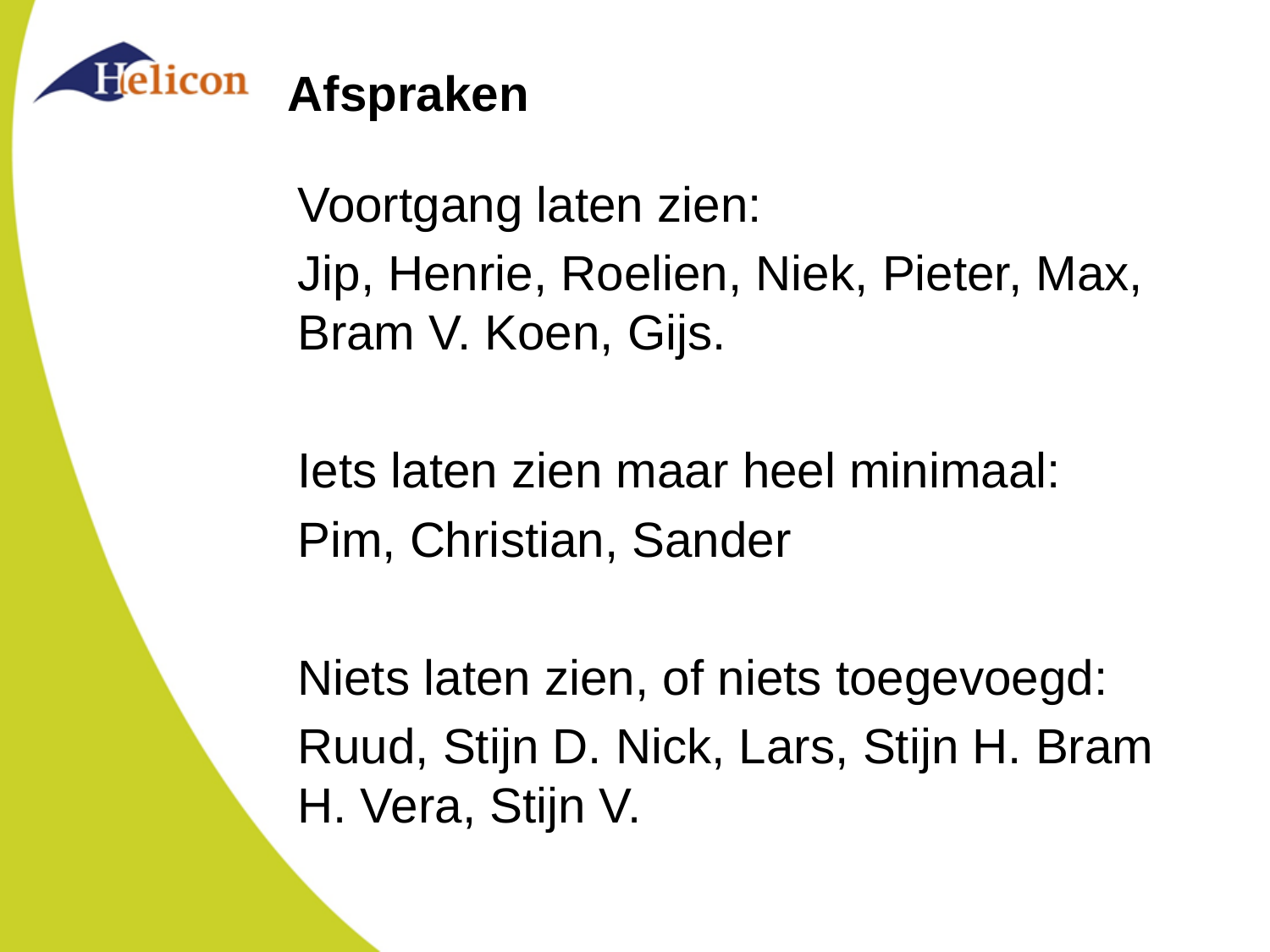

# Afspraken
Voortgang laten zien:
Jip, Henrie, Roelien, Niek, Pieter, Max, Bram V. Koen, Gijs.

Iets laten zien maar heel minimaal:
Pim, Christian, Sander

Niets laten zien, of niets toegevoegd:
Ruud, Stijn D. Nick, Lars, Stijn H. Bram H. Vera, Stijn V.